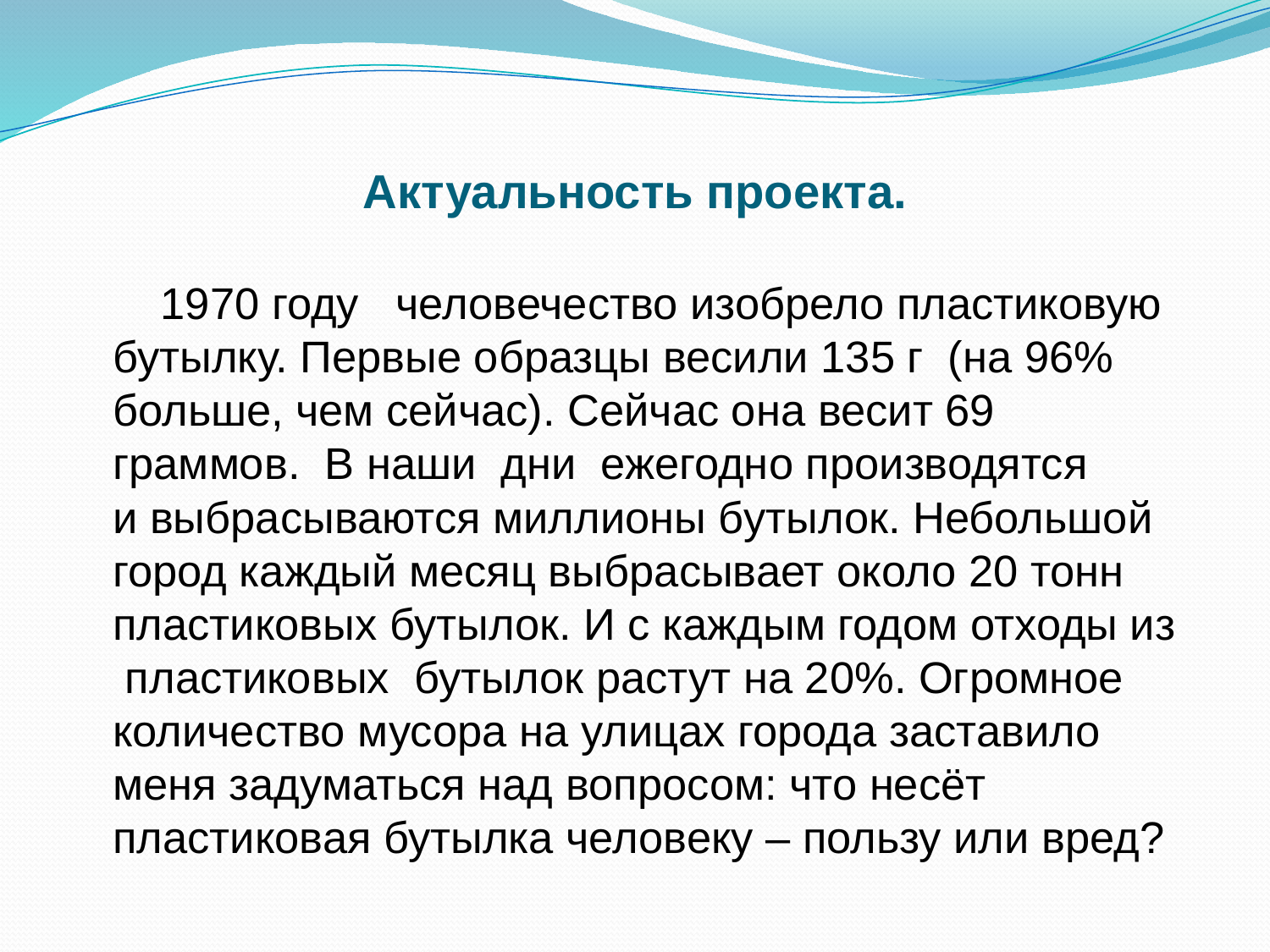

# Актуальность проекта.
       1970 году   человечество изобрело пластиковую бутылку. Первые образцы весили 135 г  (на 96% больше, чем сейчас). Сейчас она весит 69 граммов.  В наши  дни  ежегодно производятся и выбрасываются миллионы бутылок. Небольшой город каждый месяц выбрасывает около 20 тонн пластиковых бутылок. И с каждым годом отходы из  пластиковых  бутылок растут на 20%. Огромное количество мусора на улицах города заставило меня задуматься над вопросом: что несёт пластиковая бутылка человеку – пользу или вред?